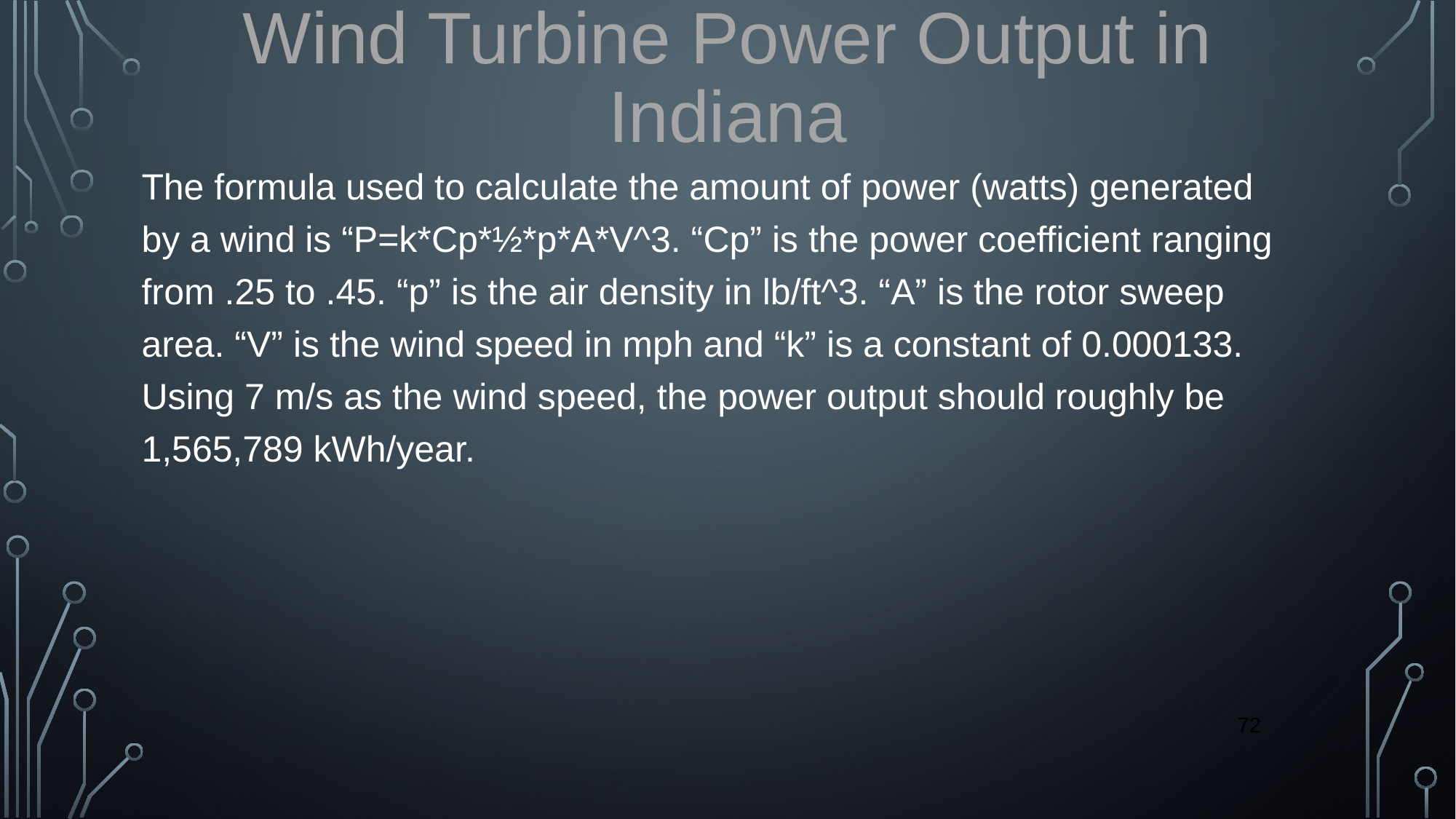

# Wind Turbine Power Output in Indiana
The formula used to calculate the amount of power (watts) generated by a wind is “P=k*Cp*½*p*A*V^3. “Cp” is the power coefficient ranging from .25 to .45. “p” is the air density in lb/ft^3. “A” is the rotor sweep area. “V” is the wind speed in mph and “k” is a constant of 0.000133. Using 7 m/s as the wind speed, the power output should roughly be 1,565,789 kWh/year.
72